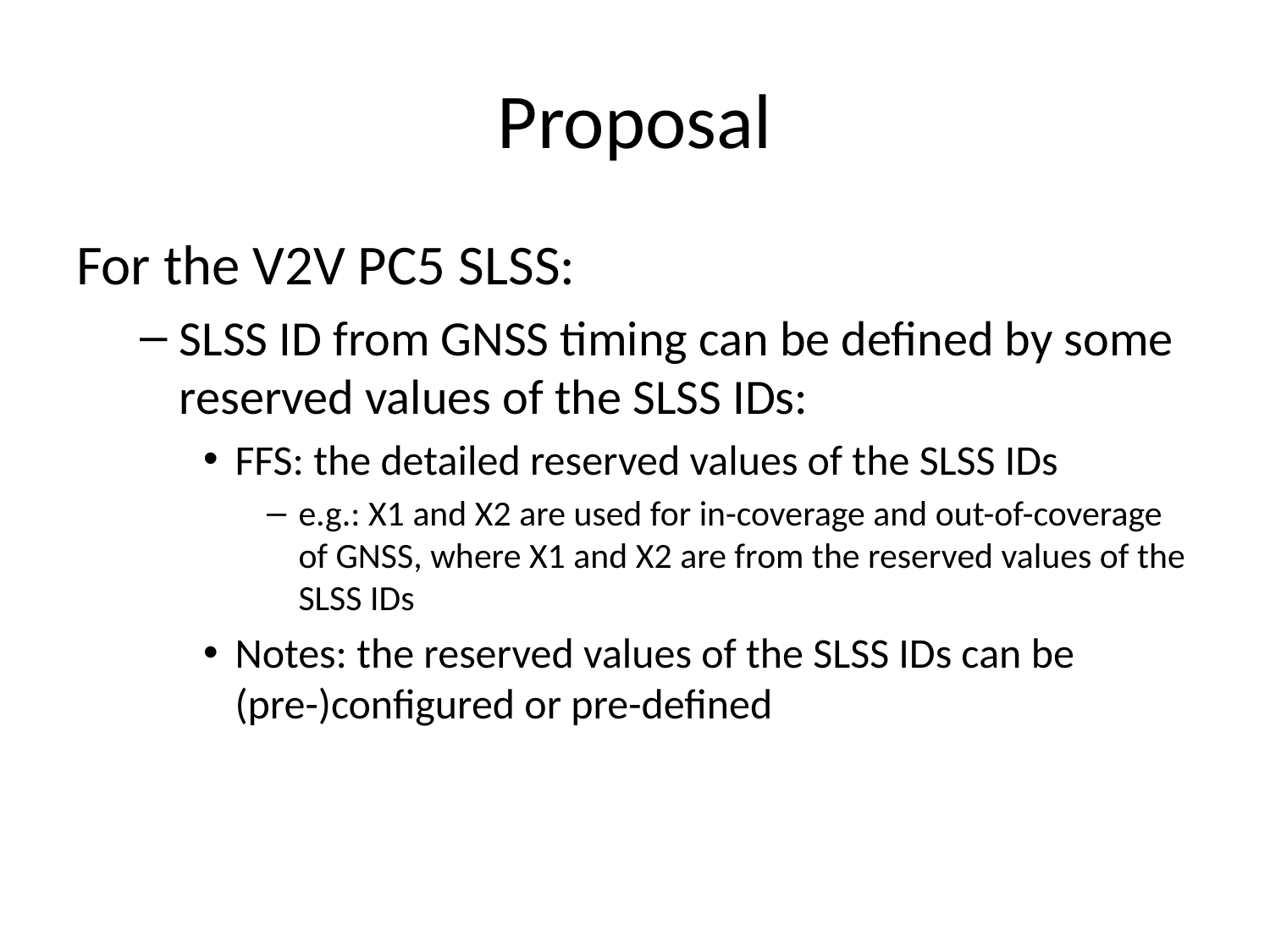

# Proposal
For the V2V PC5 SLSS:
SLSS ID from GNSS timing can be defined by some reserved values of the SLSS IDs:
FFS: the detailed reserved values of the SLSS IDs
e.g.: X1 and X2 are used for in-coverage and out-of-coverage of GNSS, where X1 and X2 are from the reserved values of the SLSS IDs
Notes: the reserved values of the SLSS IDs can be (pre-)configured or pre-defined